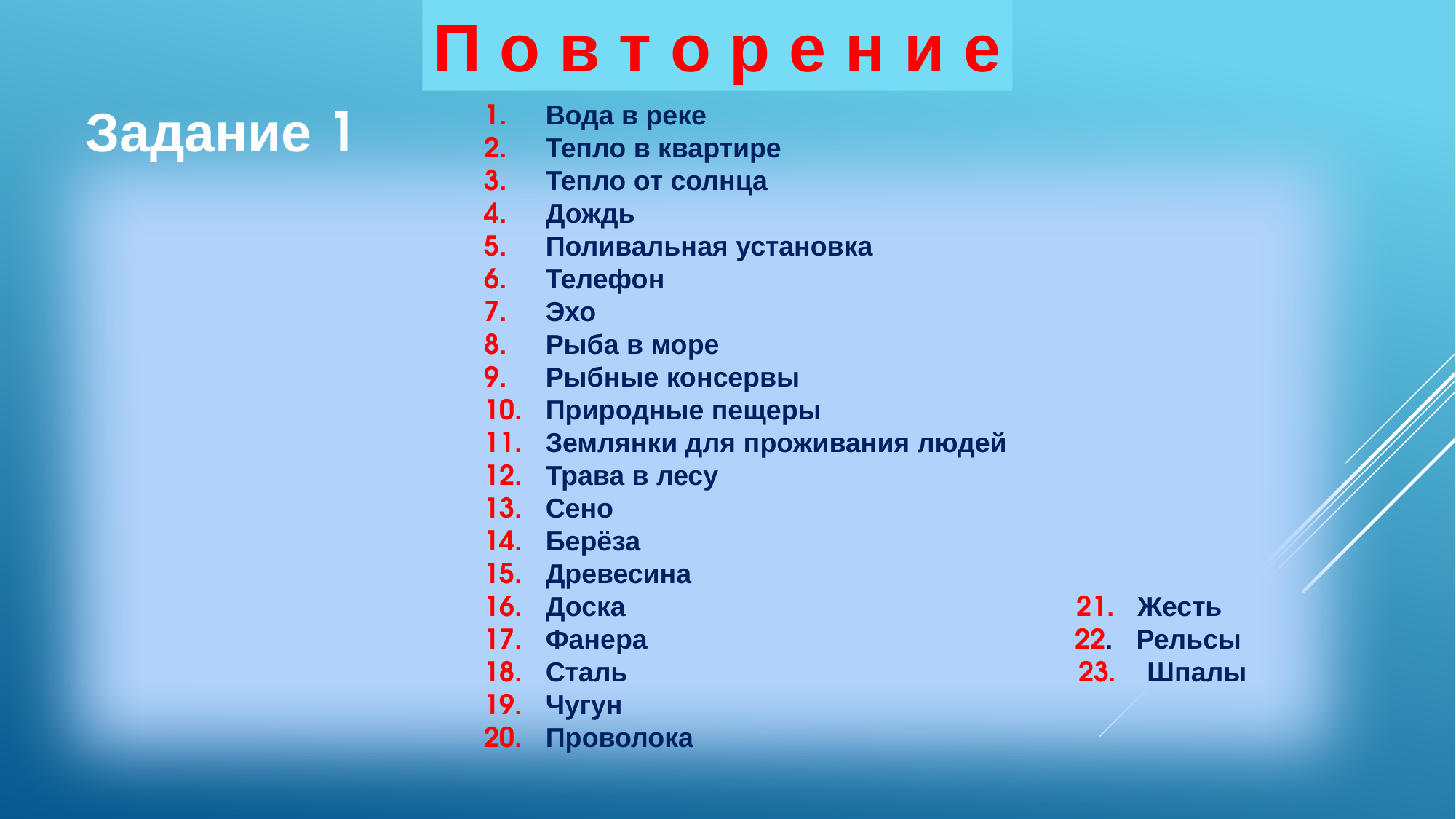

П о в т о р е н и е
                                                              1.     Вода в реке
                                                              2.     Тепло в квартире
                                                              3.     Тепло от солнца
                                                              4.     Дождь
                                                              5.     Поливальная установка
                                                              6.     Телефон
                                                              7.     Эхо
                                                              8.     Рыба в море
                                                              9.     Рыбные консервы
                                                              10.   Природные пещеры
                                                              11.   Землянки для проживания людей
                                                              12.   Трава в лесу
                                                              13.   Сено
                                                              14.   Берёза
                                                              15.   Древесина
                                                              16.   Доска                                                           21.   Жесть
                                                              17.   Фанера                                                        22.   Рельсы
                                                              18.   Сталь                                                           23.    Шпалы
                                                              19.   Чугун
                                                              20.   Проволока

Задание 1